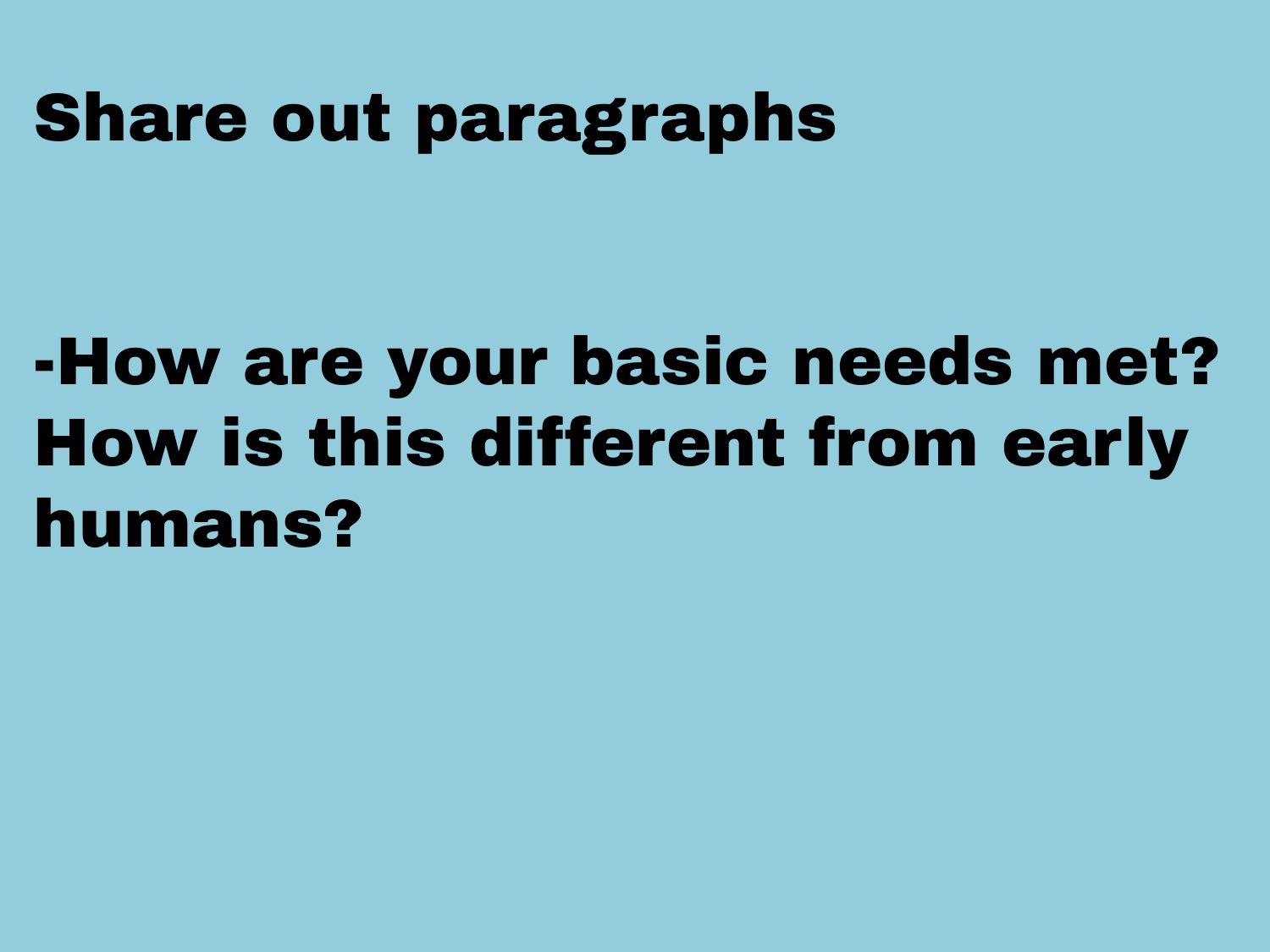

# Share out paragraphs -How are your basic needs met? How is this different from early humans?